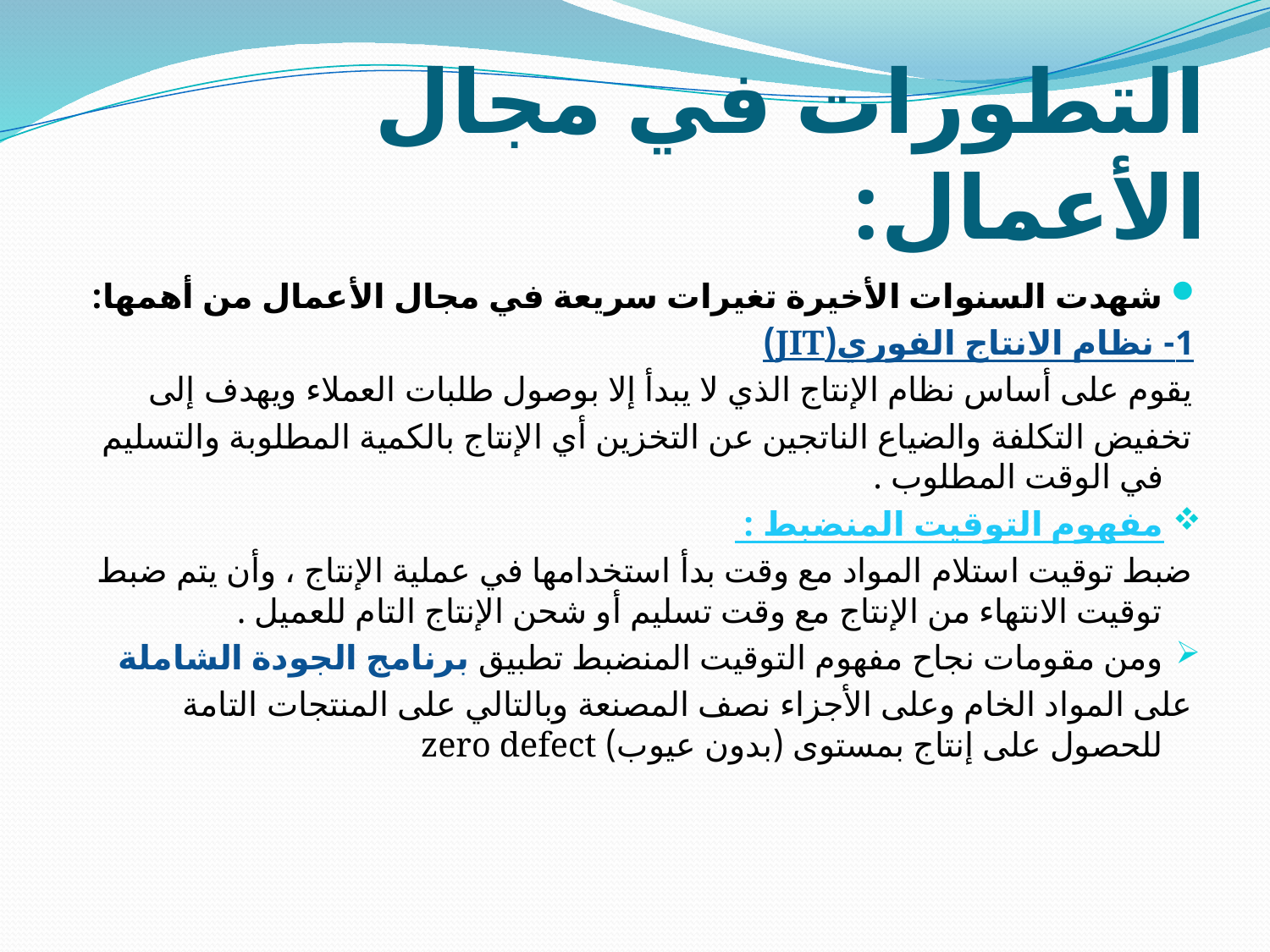

# التطورات في مجال الأعمال:
شهدت السنوات الأخيرة تغيرات سريعة في مجال الأعمال من أهمها:
1- نظام الانتاج الفوري(JIT)
يقوم على أساس نظام الإنتاج الذي لا يبدأ إلا بوصول طلبات العملاء ويهدف إلى
تخفيض التكلفة والضياع الناتجين عن التخزين أي الإنتاج بالكمية المطلوبة والتسليم في الوقت المطلوب .
مفهوم التوقيت المنضبط :
ضبط توقيت استلام المواد مع وقت بدأ استخدامها في عملية الإنتاج ، وأن يتم ضبط توقيت الانتهاء من الإنتاج مع وقت تسليم أو شحن الإنتاج التام للعميل .
ومن مقومات نجاح مفهوم التوقيت المنضبط تطبيق برنامج الجودة الشاملة
على المواد الخام وعلى الأجزاء نصف المصنعة وبالتالي على المنتجات التامة للحصول على إنتاج بمستوى (بدون عيوب) zero defect